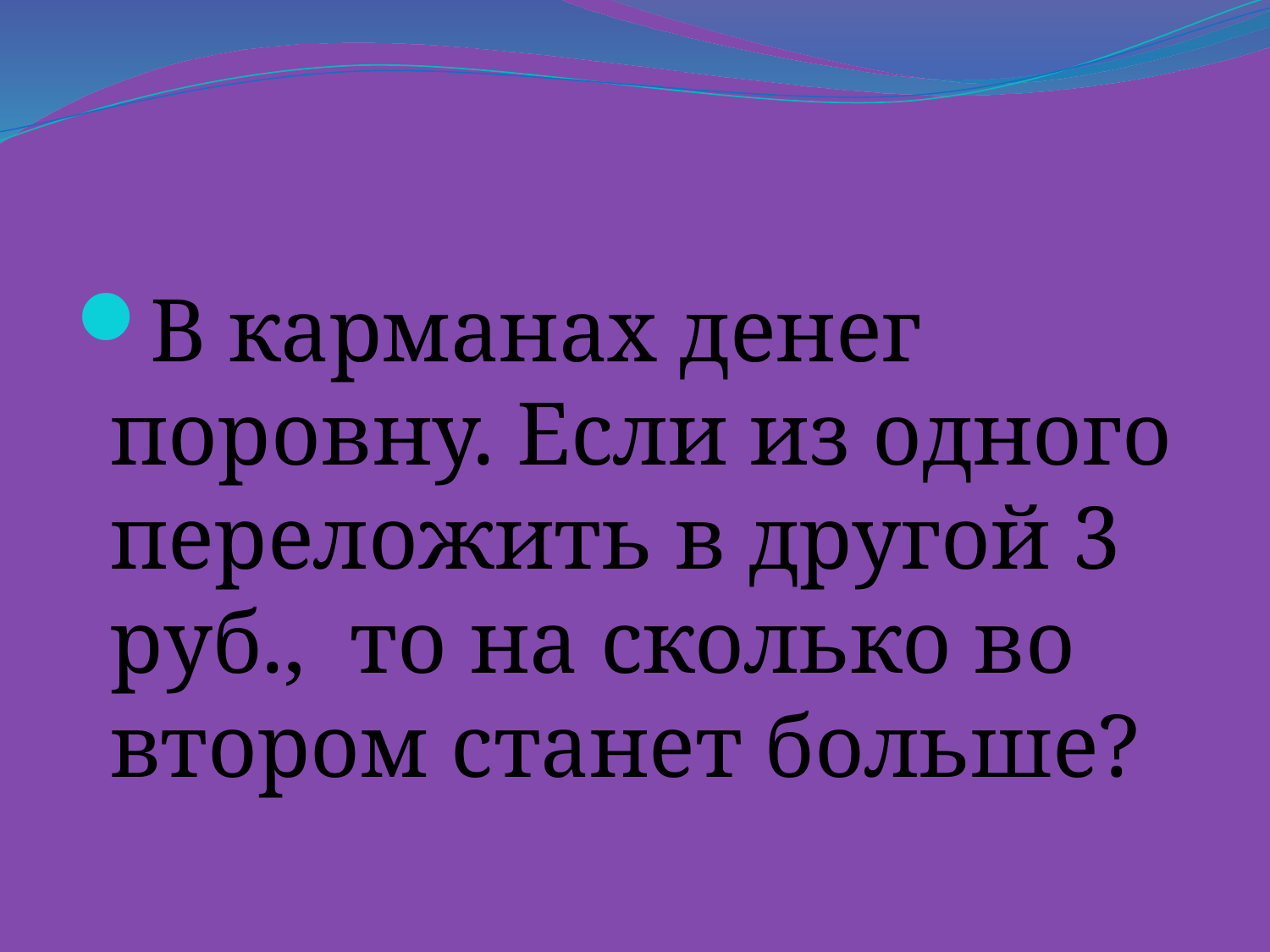

#
В карманах денег поровну. Если из одного переложить в другой 3 руб.,  то на сколько во втором станет больше?